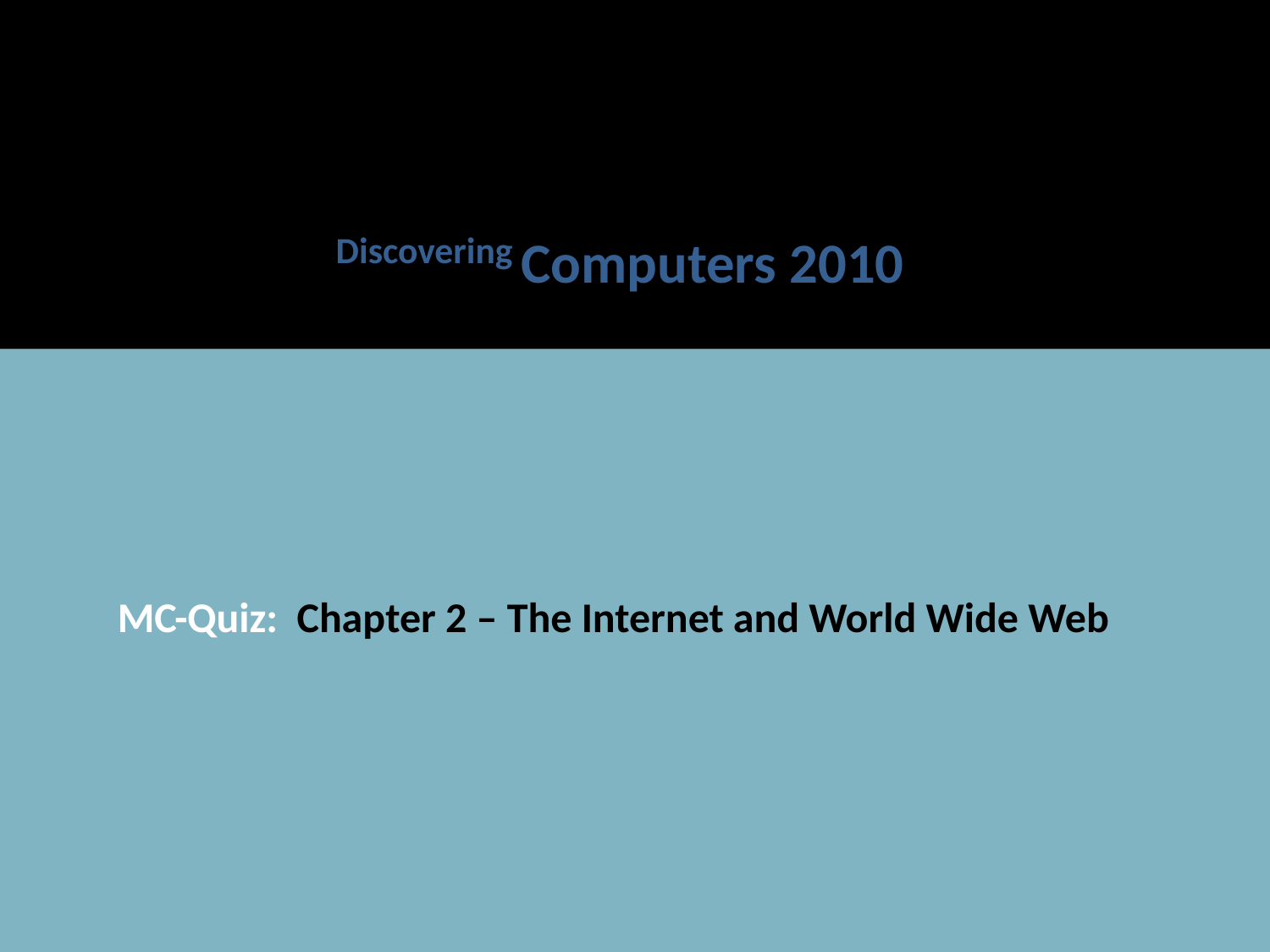

Discovering Computers 2010

           MC-Quiz:  Chapter 2 – The Internet and World Wide Web